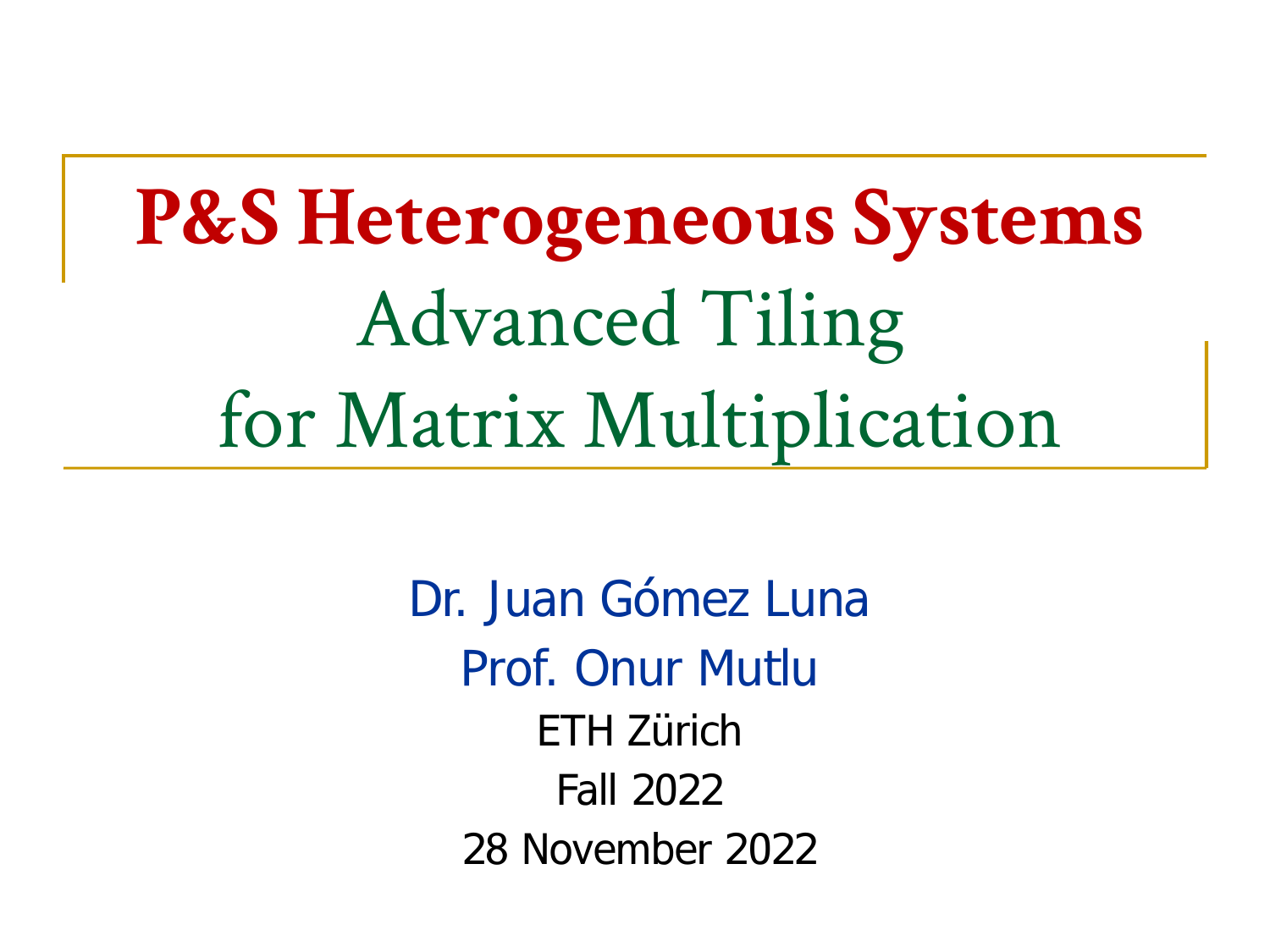

# P&S Heterogeneous Systems Advanced Tiling for Matrix Multiplication
Dr. Juan Gómez Luna
Prof. Onur Mutlu
ETH Zürich
Fall 2022
28 November 2022